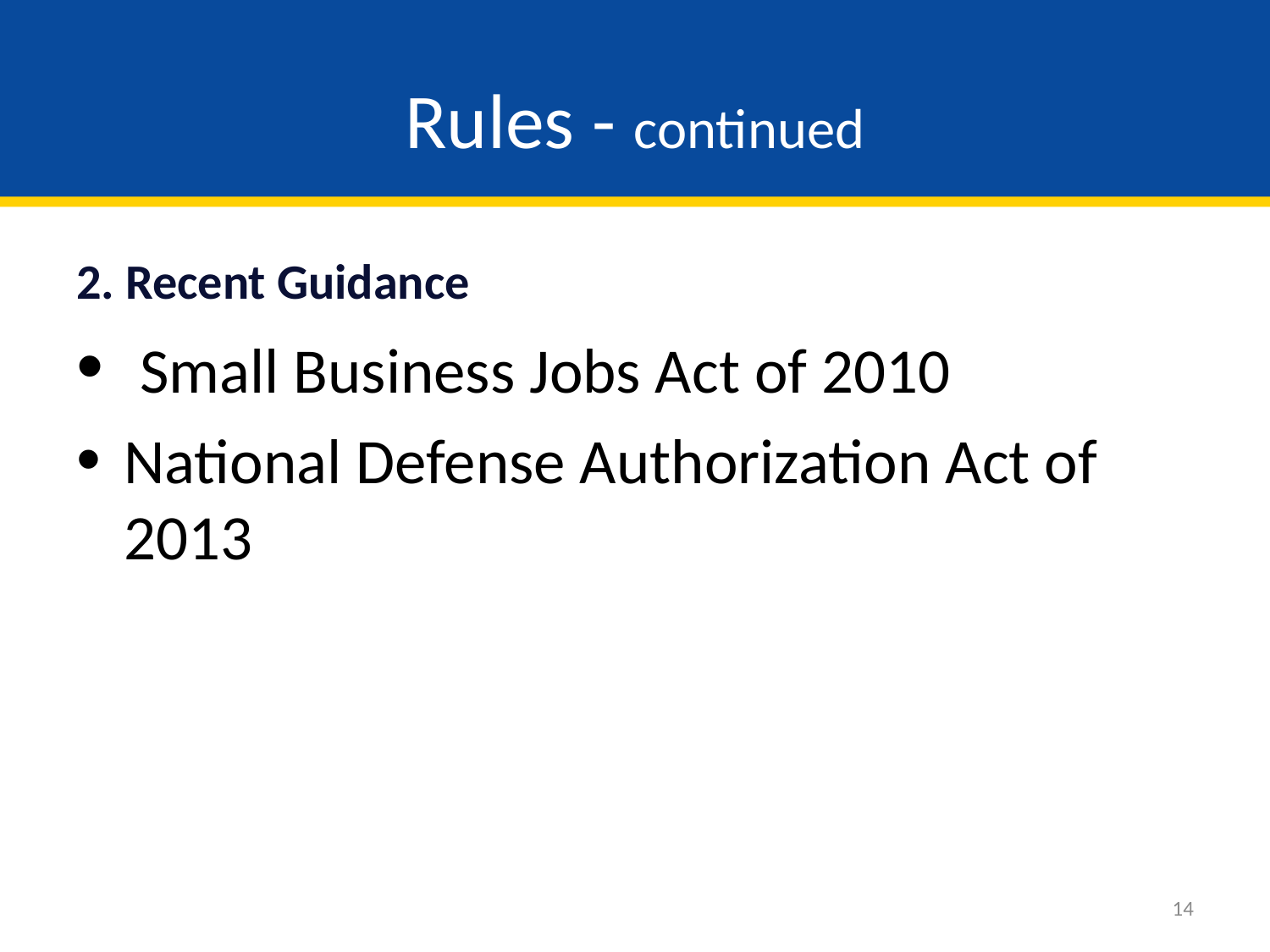

# Rules - continued
2. Recent Guidance
 Small Business Jobs Act of 2010
National Defense Authorization Act of 2013

14